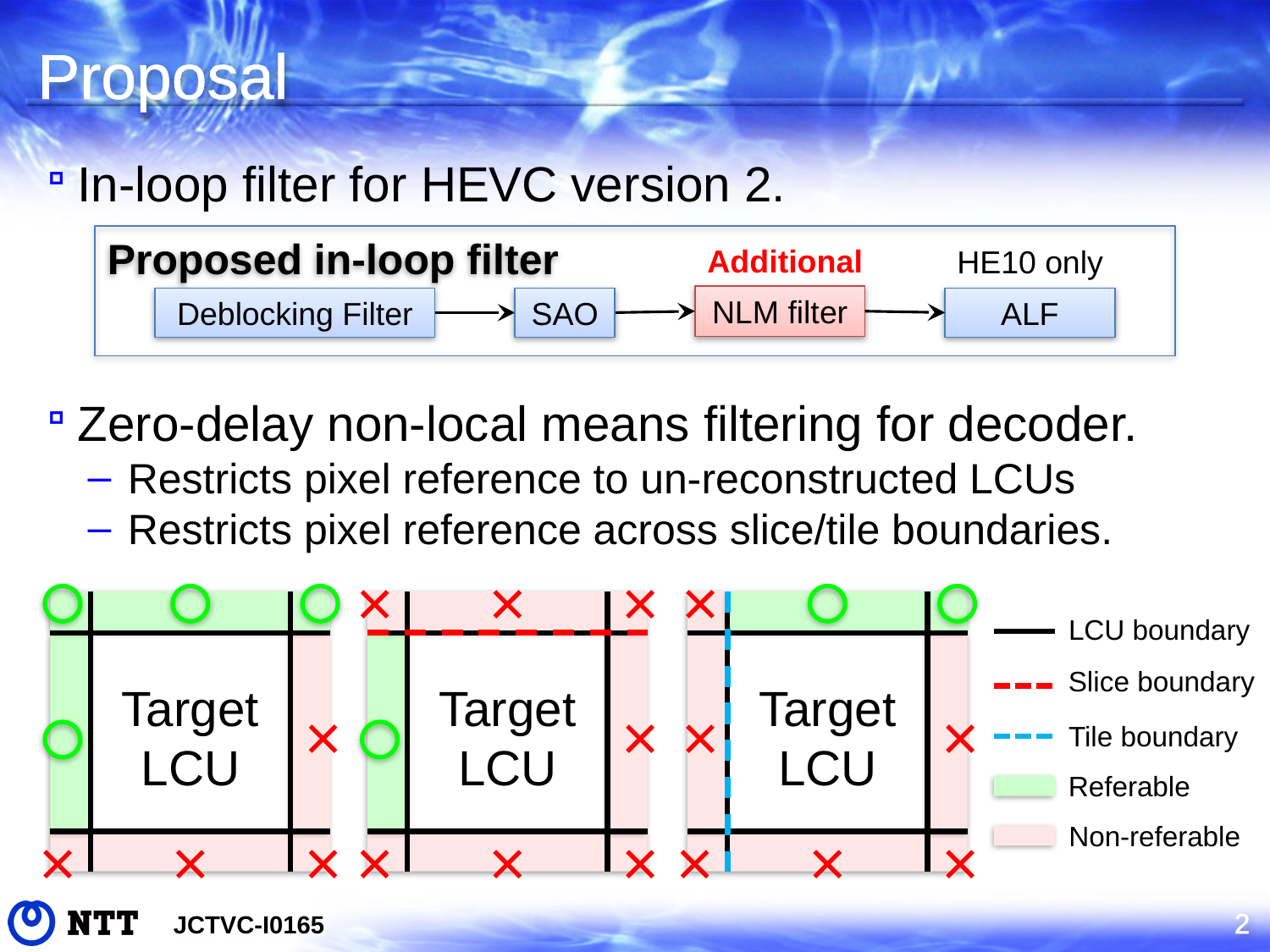

# Proposal
In-loop filter for HEVC version 2.
Proposed in-loop filter
Additional
HE10 only
NLM filter
Deblocking Filter
SAO
ALF
Zero-delay non-local means filtering for decoder.
Restricts pixel reference to un-reconstructed LCUs
Restricts pixel reference across slice/tile boundaries.

Target
LCU

Target
LCU

Target
LCU

LCU boundary
Slice boundary
Tile boundary
Referable

Non-referable

2